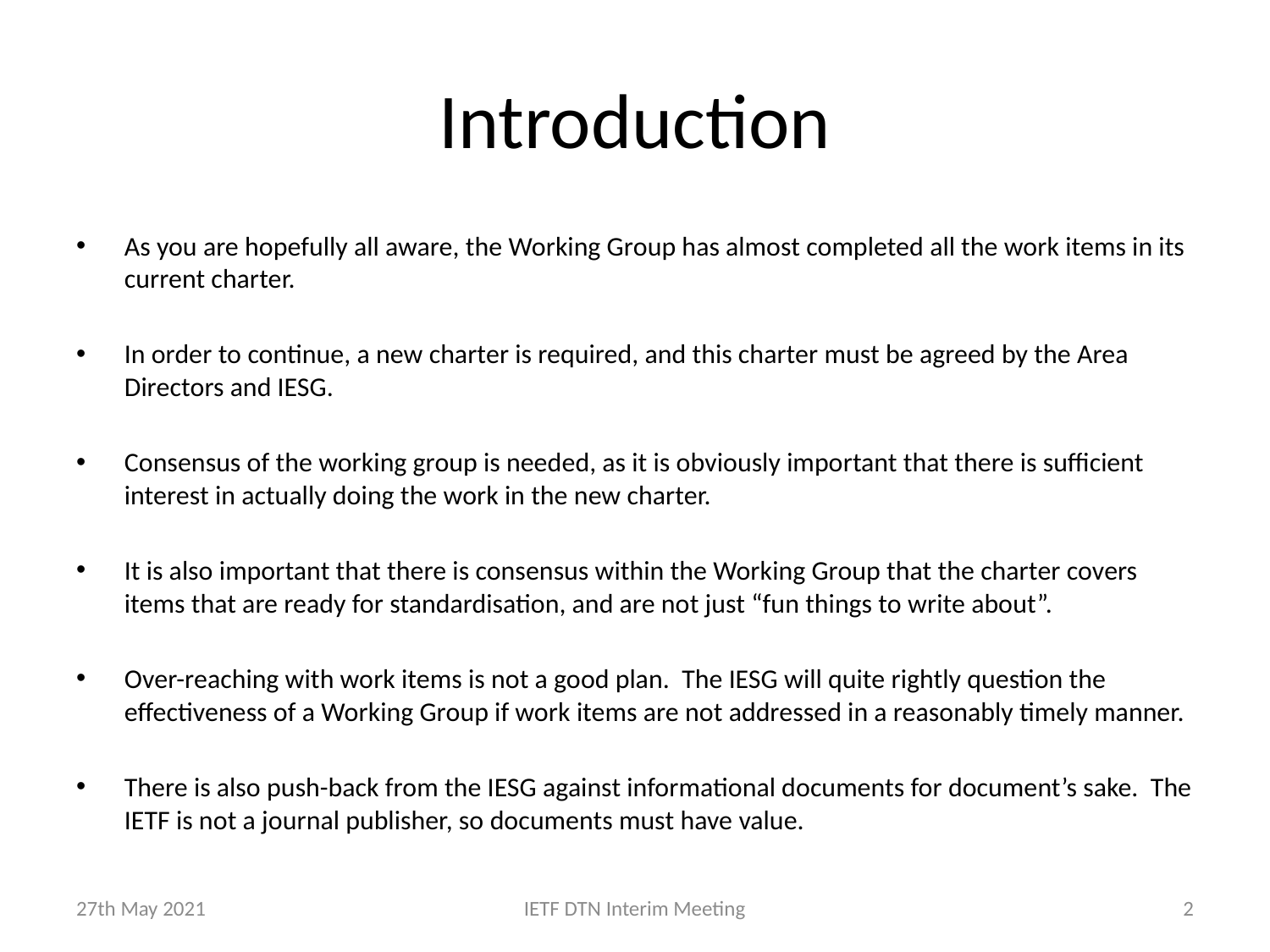

# Introduction
As you are hopefully all aware, the Working Group has almost completed all the work items in its current charter.

In order to continue, a new charter is required, and this charter must be agreed by the Area Directors and IESG.

Consensus of the working group is needed, as it is obviously important that there is sufficient interest in actually doing the work in the new charter.

It is also important that there is consensus within the Working Group that the charter covers items that are ready for standardisation, and are not just “fun things to write about”.

Over-reaching with work items is not a good plan.  The IESG will quite rightly question the effectiveness of a Working Group if work items are not addressed in a reasonably timely manner.

There is also push-back from the IESG against informational documents for document’s sake.  The IETF is not a journal publisher, so documents must have value.

27th May 2021
IETF DTN Interim Meeting
2